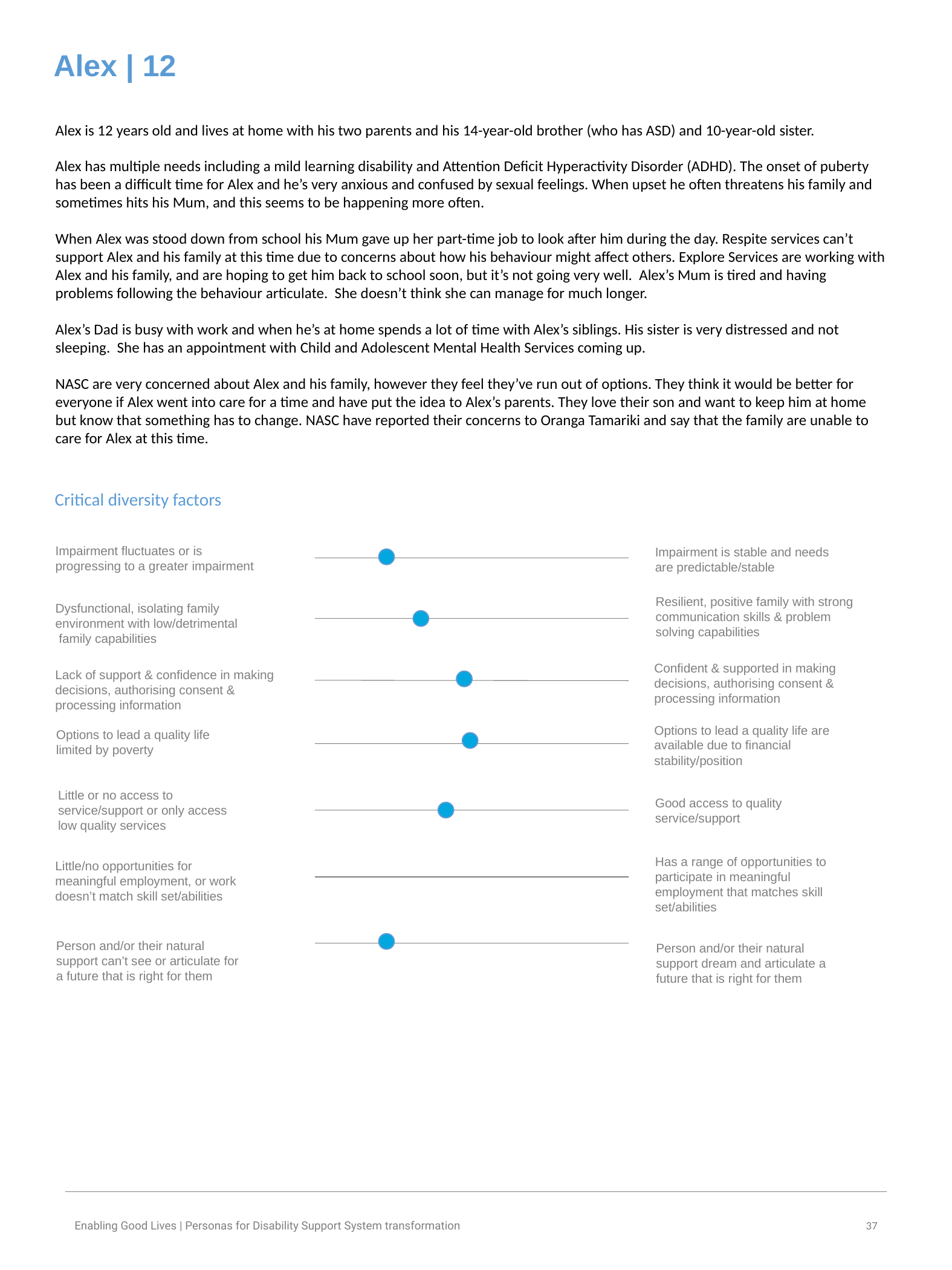

Alex | 12
Alex is 12 years old and lives at home with his two parents and his 14-year-old brother (who has ASD) and 10-year-old sister. 
  
Alex has multiple needs including a mild learning disability and Attention Deficit Hyperactivity Disorder (ADHD). The onset of puberty has been a difficult time for Alex and he’s very anxious and confused by sexual feelings. When upset he often threatens his family and sometimes hits his Mum, and this seems to be happening more often.   
  
When Alex was stood down from school his Mum gave up her part-time job to look after him during the day. Respite services can’t support Alex and his family at this time due to concerns about how his behaviour might affect others. Explore Services are working with Alex and his family, and are hoping to get him back to school soon, but it’s not going very well.  Alex’s Mum is tired and having problems following the behaviour articulate.  She doesn’t think she can manage for much longer. 
  
Alex’s Dad is busy with work and when he’s at home spends a lot of time with Alex’s siblings. His sister is very distressed and not sleeping.  She has an appointment with Child and Adolescent Mental Health Services coming up.   
  
NASC are very concerned about Alex and his family, however they feel they’ve run out of options. They think it would be better for everyone if Alex went into care for a time and have put the idea to Alex’s parents. They love their son and want to keep him at home but know that something has to change. NASC have reported their concerns to Oranga Tamariki and say that the family are unable to care for Alex at this time.
Critical diversity factors
Impairment fluctuates or is progressing to a greater impairment
Impairment is stable and needs are predictable/stable

Resilient, positive family with strong communication skills & problem
solving capabilities
Dysfunctional, isolating family environment with low/detrimental
 family capabilities

Confident & supported in making decisions, authorising consent & processing information
Lack of support & confidence in making decisions, authorising consent & processing information

Options to lead a quality life are available due to financial stability/position
Options to lead a quality life
limited by poverty

Little or no access to service/support or only access
low quality services
Good access to quality service/support

Has a range of opportunities to participate in meaningful
employment that matches skill set/abilities
Little/no opportunities for meaningful employment, or work doesn’t match skill set/abilities

Person and/or their natural support can’t see or articulate for a future that is right for them

Person and/or their natural support dream and articulate a future that is right for them

37
Enabling Good Lives | Personas for Disability Support System transformation